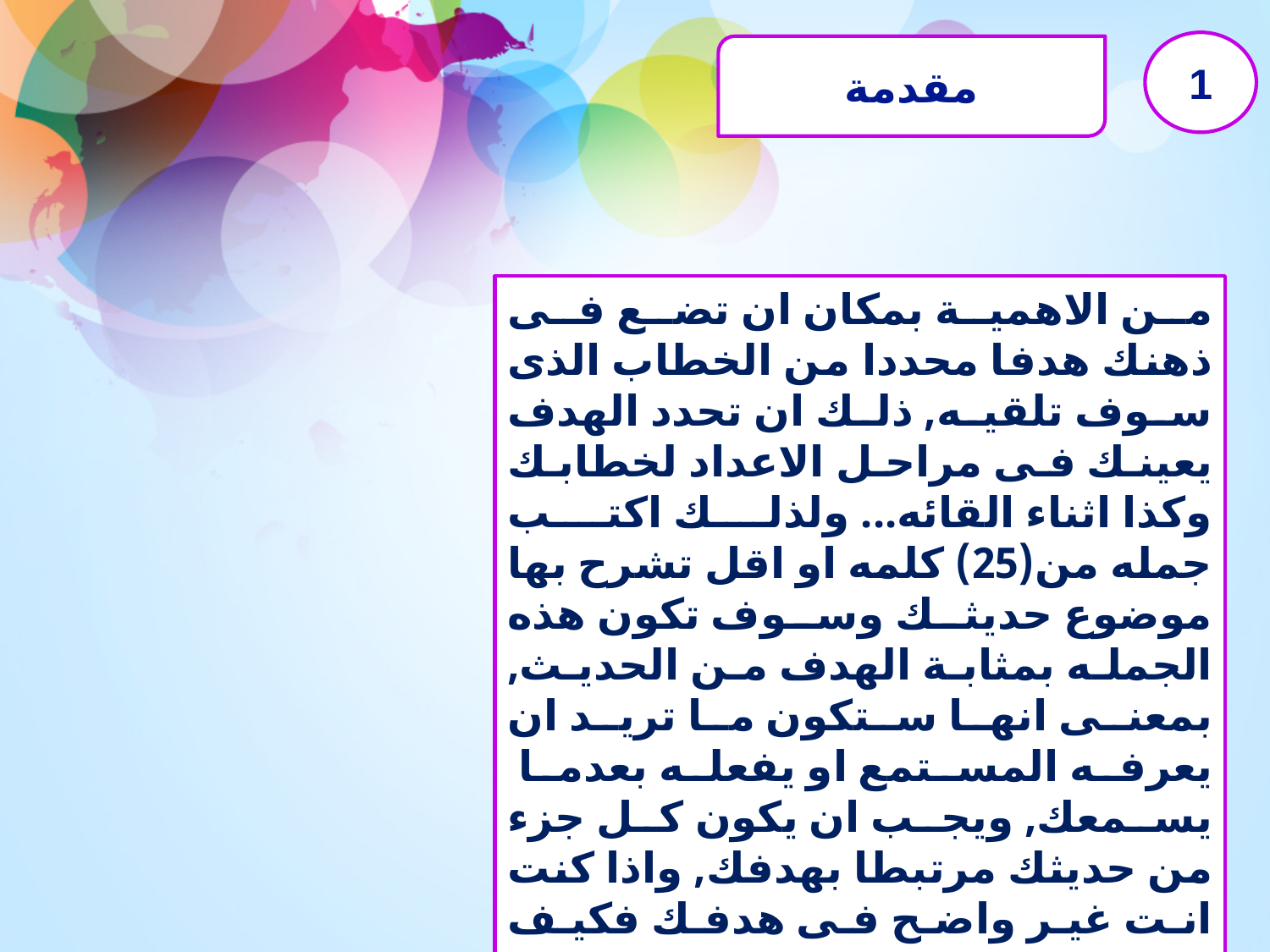

1
مقدمة
من الاهمية بمكان ان تضع فى ذهنك هدفا محددا من الخطاب الذى سوف تلقيه, ذلك ان تحدد الهدف يعينك فى مراحل الاعداد لخطابك وكذا اثناء القائه... ولذلك اكتب جمله من(25) كلمه او اقل تشرح بها موضوع حديثك وسوف تكون هذه الجمله بمثابة الهدف من الحديث, بمعنى انها ستكون ما تريد ان يعرفه المستمع او يفعله بعدما  يسمعك, ويجب ان يكون كل جزء من حديثك مرتبطا بهدفك, واذا كنت انت غير واضح فى هدفك فكيف يستطيع المستمع ان يتبين هذا الهدف؟